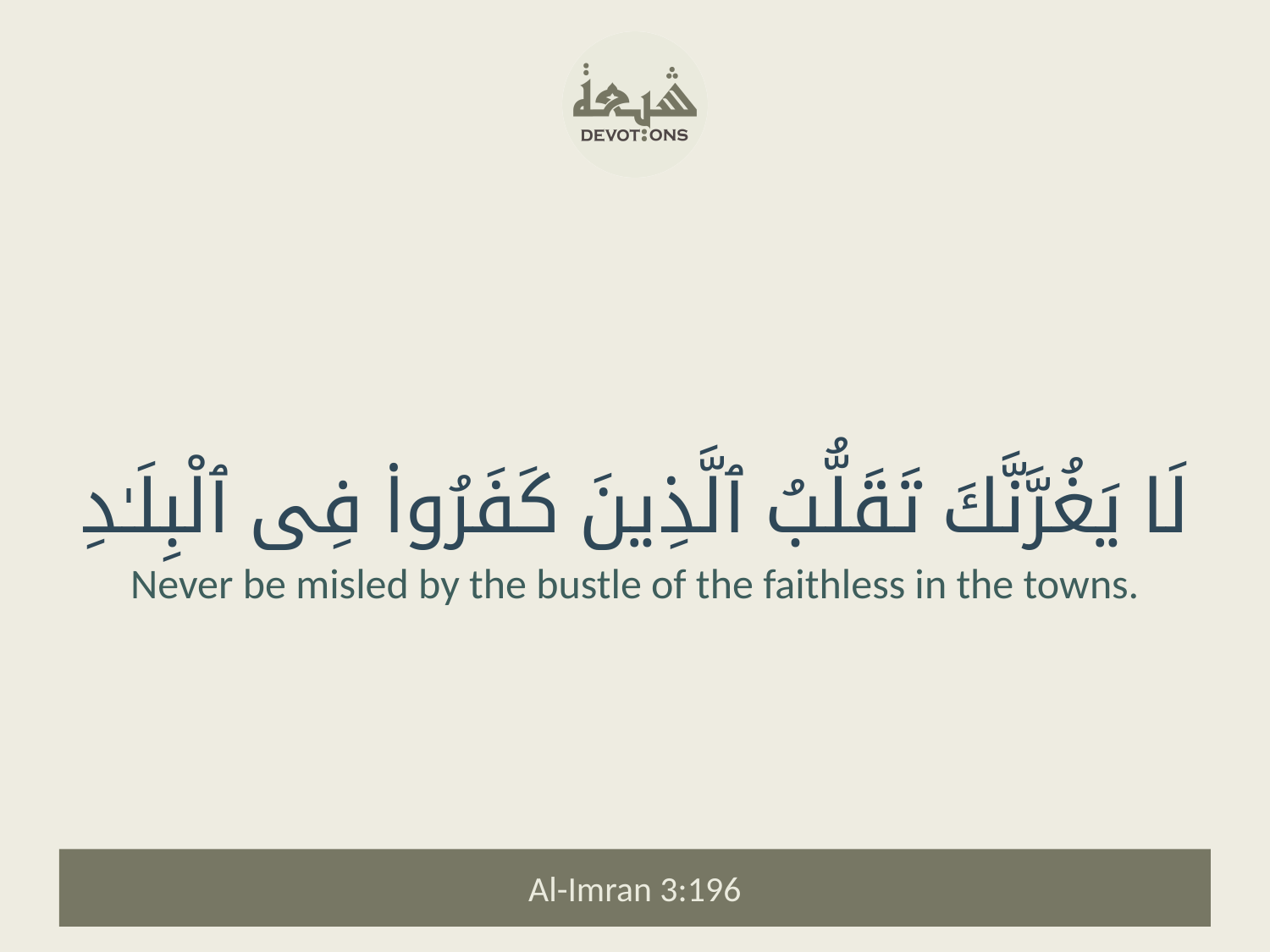

لَا يَغُرَّنَّكَ تَقَلُّبُ ٱلَّذِينَ كَفَرُوا۟ فِى ٱلْبِلَـٰدِ
Never be misled by the bustle of the faithless in the towns.
Al-Imran 3:196